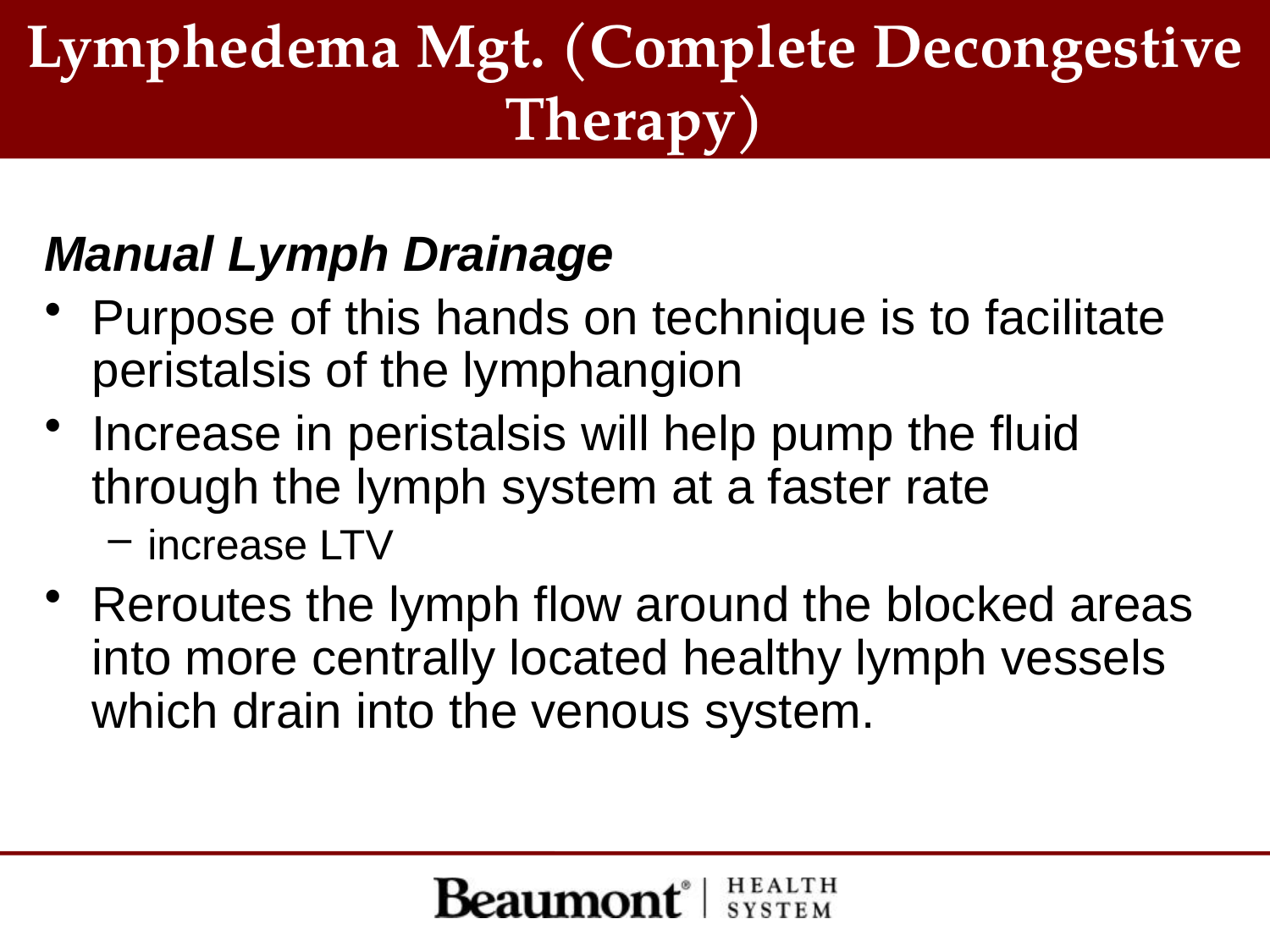

# Lymphedema Mgt. (Complete Decongestive Therapy)
Manual Lymph Drainage
Purpose of this hands on technique is to facilitate peristalsis of the lymphangion
Increase in peristalsis will help pump the fluid through the lymph system at a faster rate
increase LTV
Reroutes the lymph flow around the blocked areas into more centrally located healthy lymph vessels which drain into the venous system.